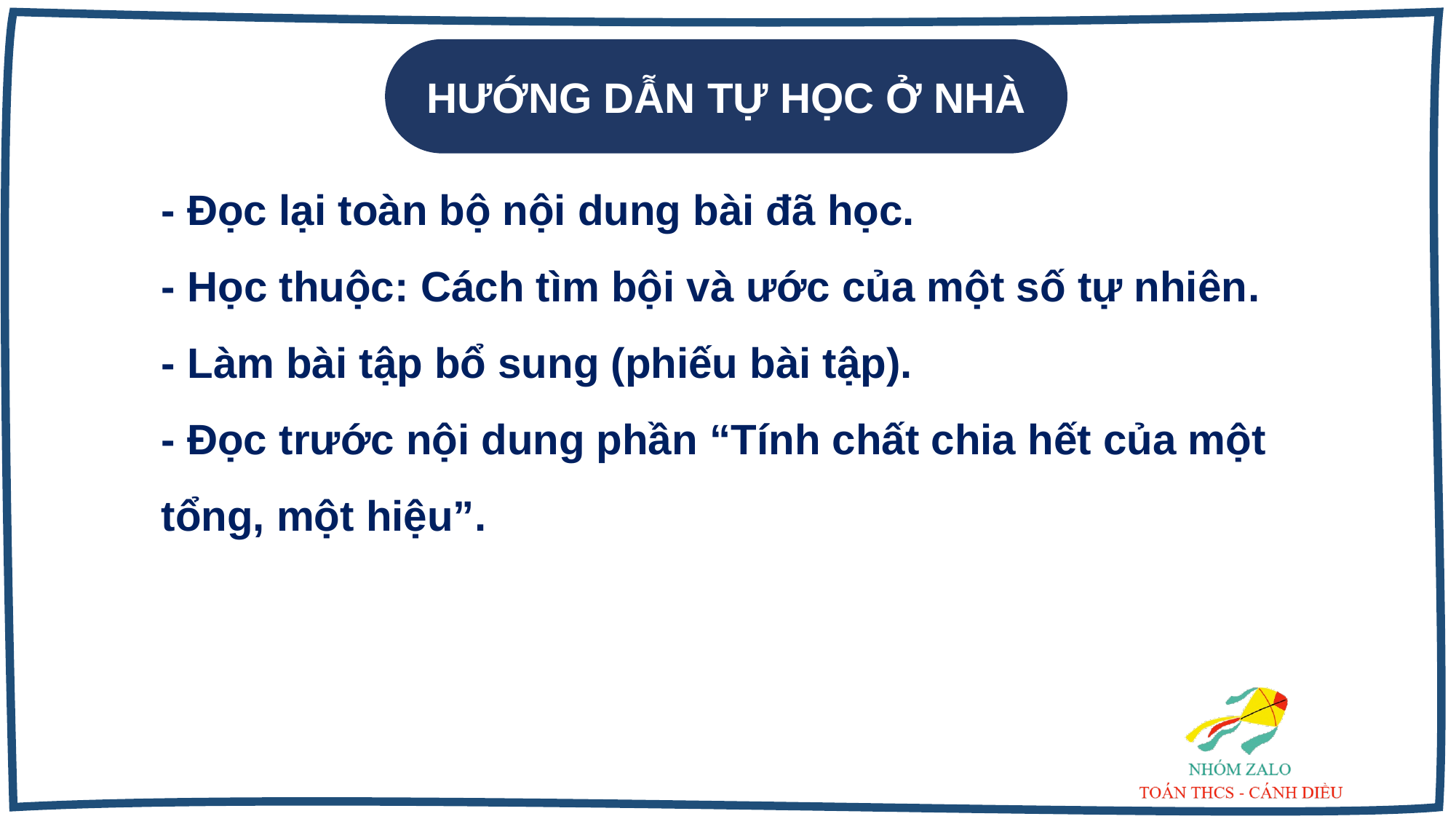

HƯỚNG DẪN TỰ HỌC Ở NHÀ

- Đọc lại toàn bộ nội dung bài đã học.
- Học thuộc: Cách tìm bội và ước của một số tự nhiên.
- Làm bài tập bổ sung (phiếu bài tập).
- Đọc trước nội dung phần “Tính chất chia hết của một tổng, một hiệu”.